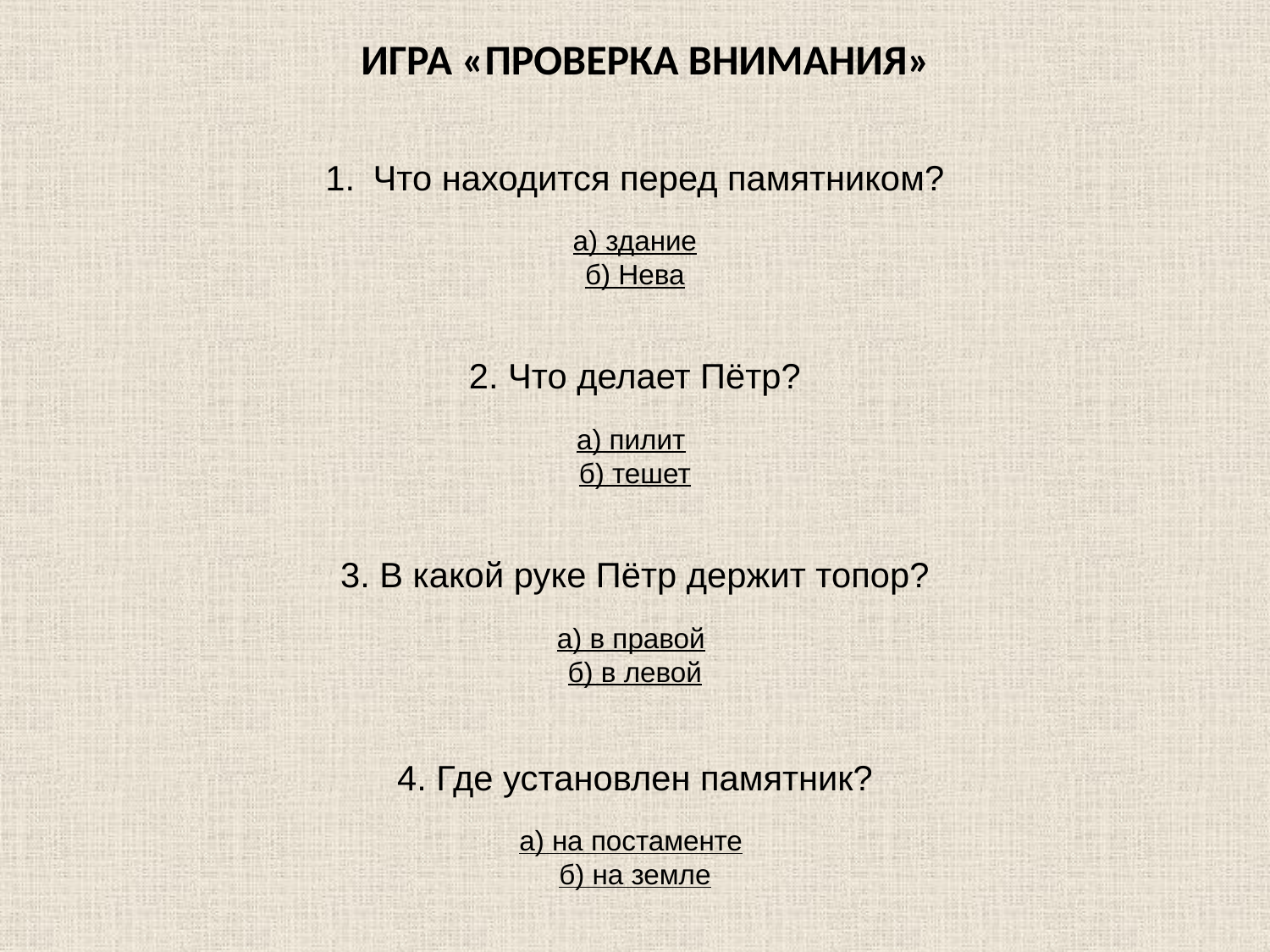

ИГРА «ПРОВЕРКА ВНИМАНИЯ»
Что находится перед памятником?

а) здание
б) Нева

2. Что делает Пётр?

а) пилит
б) тешет

3. В какой руке Пётр держит топор?

а) в правой
б) в левой

4. Где установлен памятник?

а) на постаменте
б) на земле